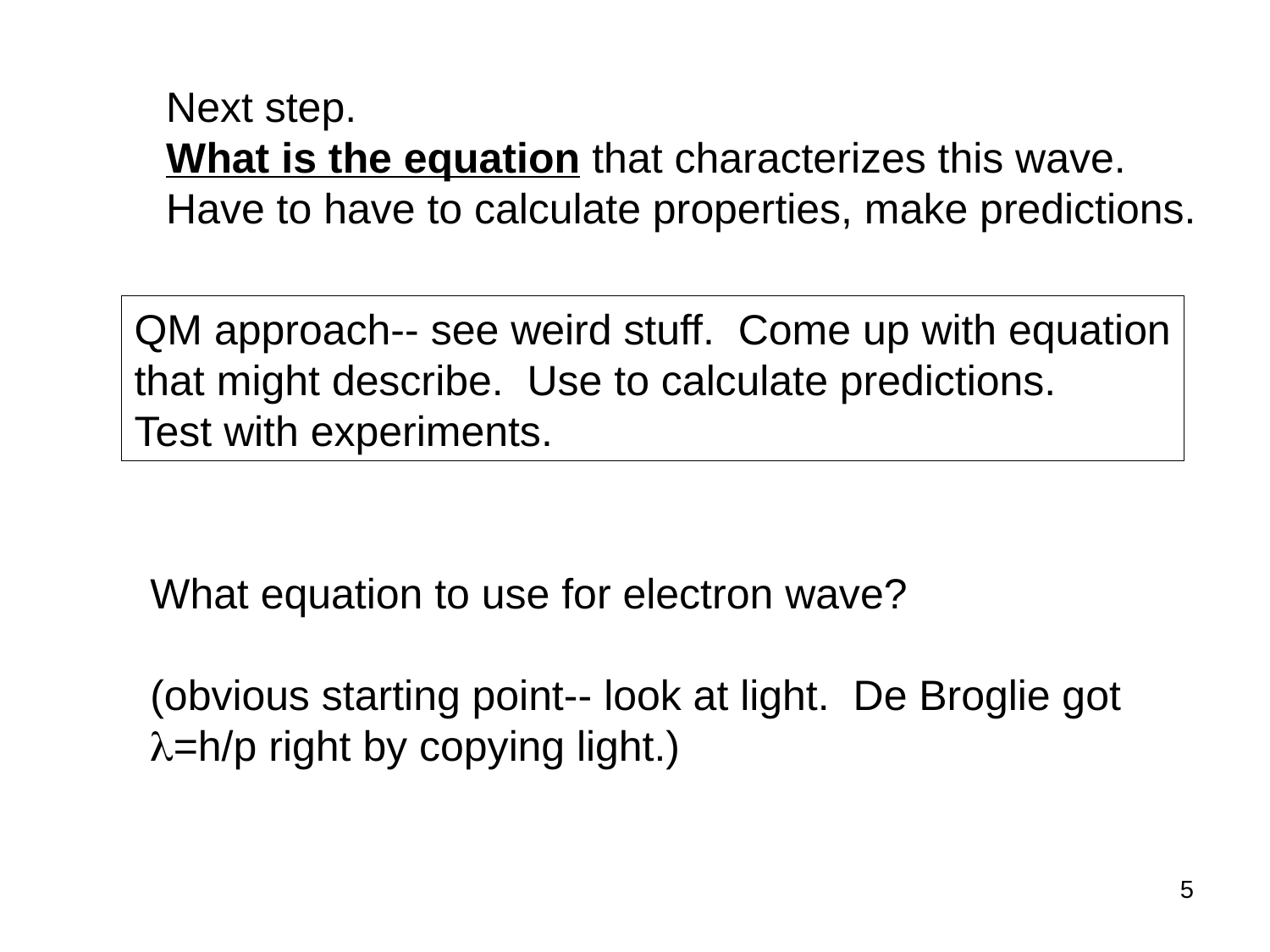

Next step.
What is the equation that characterizes this wave.
Have to have to calculate properties, make predictions.
QM approach-- see weird stuff.  Come up with equation
that might describe.  Use to calculate predictions.
Test with experiments.
What equation to use for electron wave?

(obvious starting point-- look at light.  De Broglie got λ=h/p right by copying light.)
5